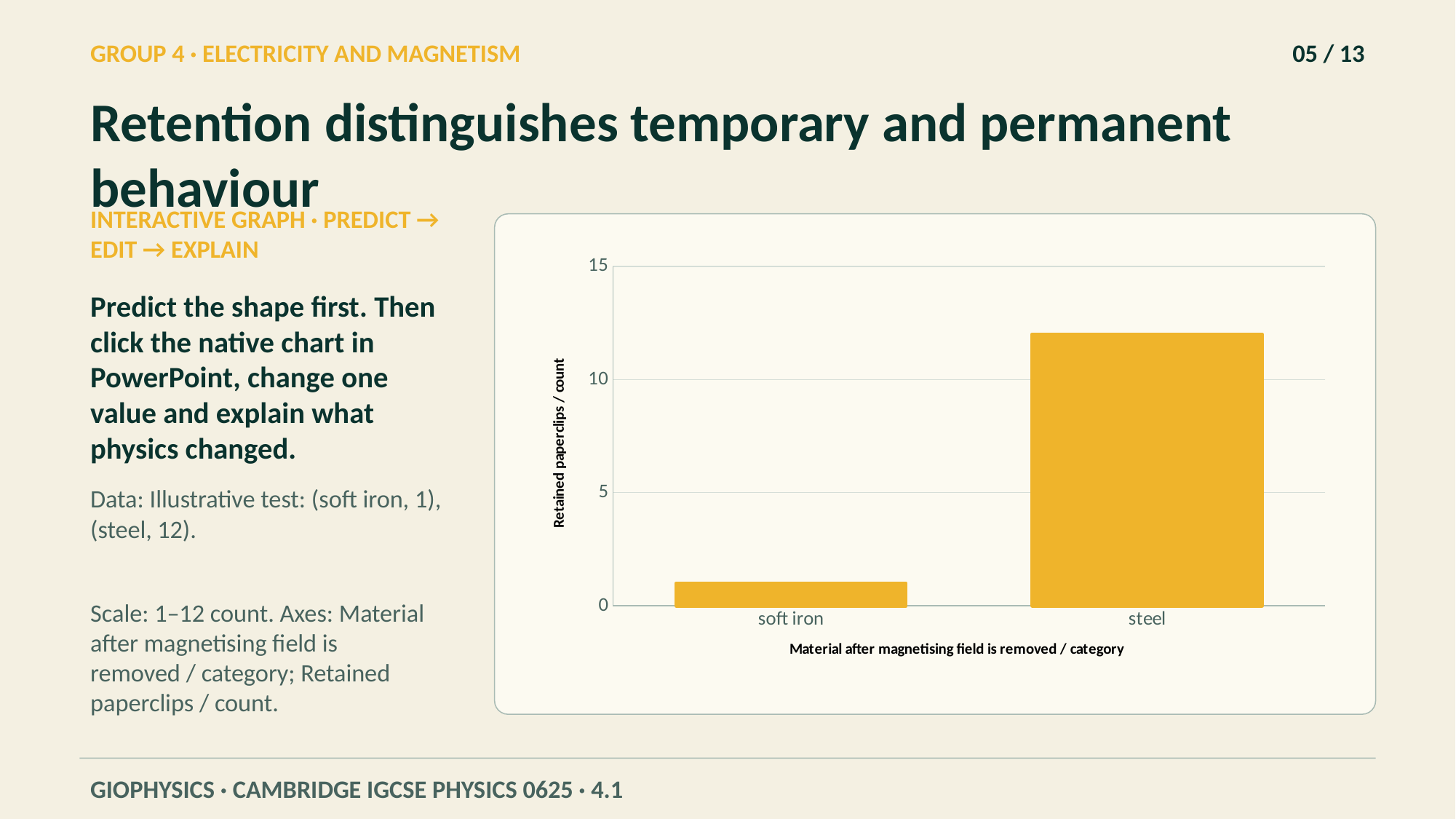

GROUP 4 · ELECTRICITY AND MAGNETISM
05 / 13
Retention distinguishes temporary and permanent behaviour
INTERACTIVE GRAPH · PREDICT → EDIT → EXPLAIN

### Chart

| Category |  |
|---|---|
| soft iron | 1.0 |
| steel | 12.0 |
Predict the shape first. Then click the native chart in PowerPoint, change one value and explain what physics changed.
Data: Illustrative test: (soft iron, 1), (steel, 12).
Scale: 1–12 count. Axes: Material after magnetising field is removed / category; Retained paperclips / count.

GIOPHYSICS · CAMBRIDGE IGCSE PHYSICS 0625 · 4.1